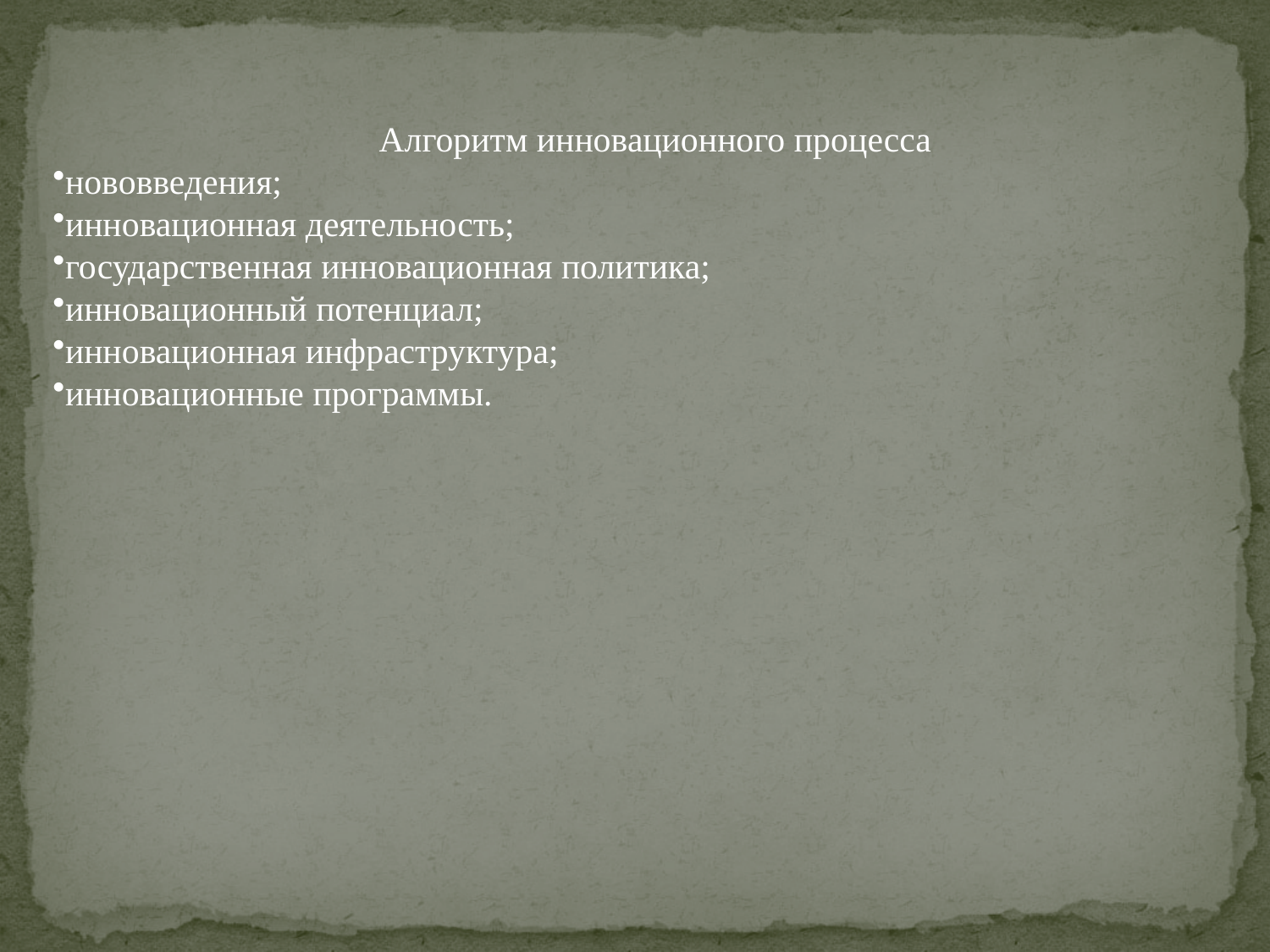

Алгоритм инновационного процесса
нововведения;
инновационная деятельность;
государственная инновационная политика;
инновационный потенциал;
инновационная инфраструктура;
инновационные программы.